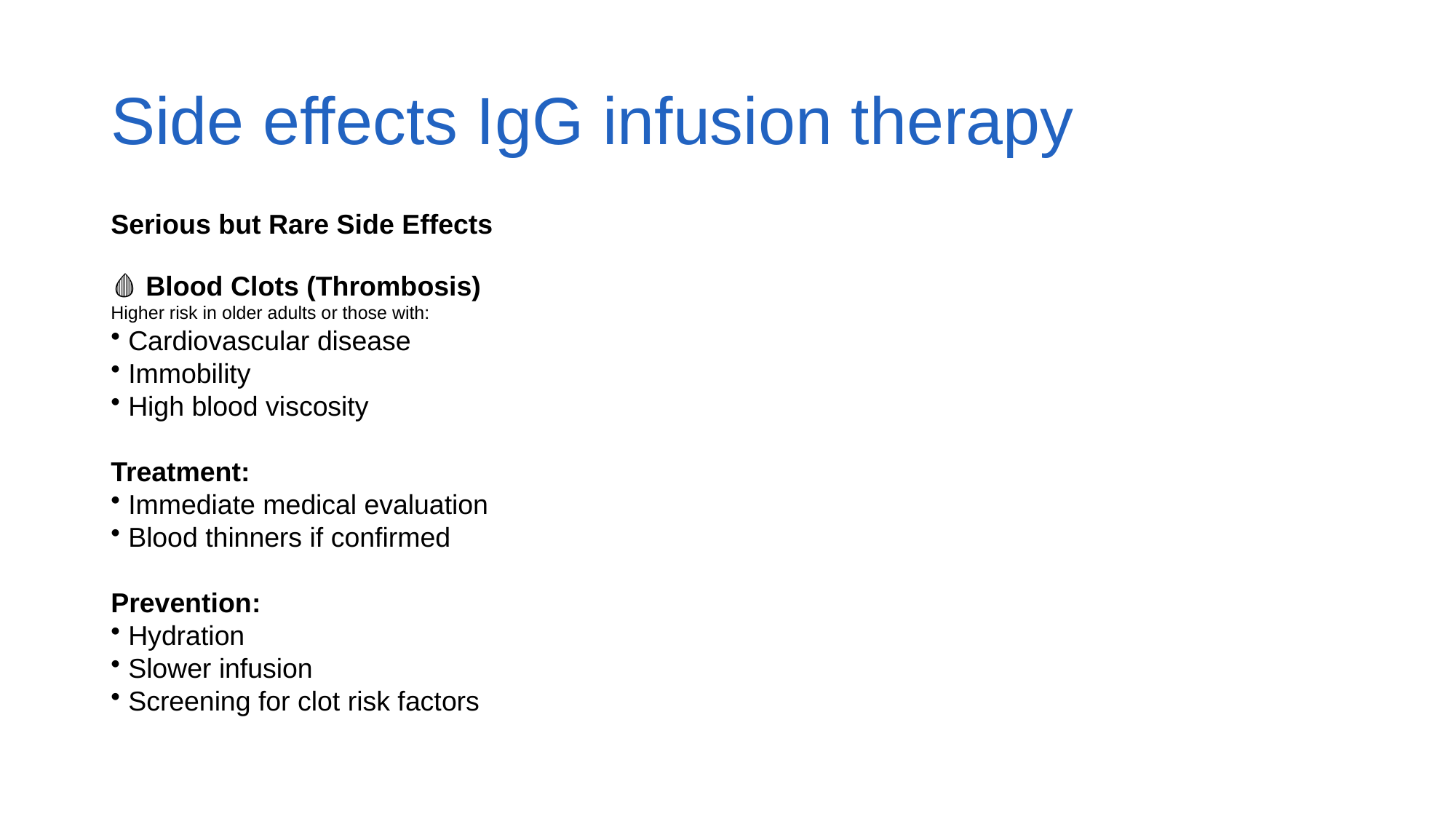

# Side effects IgG infusion therapy
Serious but Rare Side Effects

🩸 Blood Clots (Thrombosis)
Higher risk in older adults or those with:
 Cardiovascular disease
 Immobility
 High blood viscosity

Treatment:
 Immediate medical evaluation
 Blood thinners if confirmed

Prevention:
 Hydration
 Slower infusion
 Screening for clot risk factors